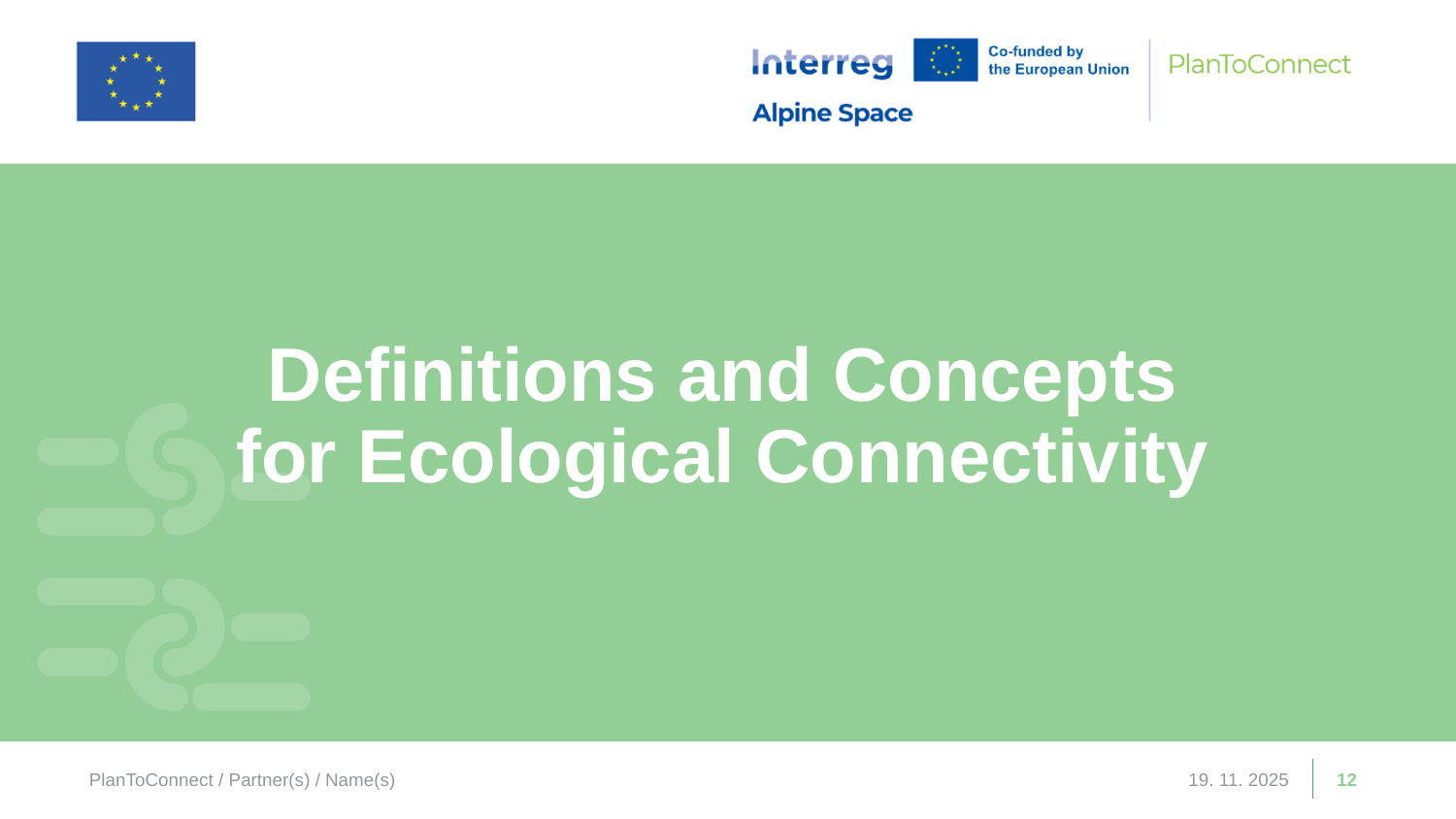

Definitions and Concepts for Ecological Connectivity
PlanToConnect / Partner(s) / Name(s)
19. 11. 2025
12